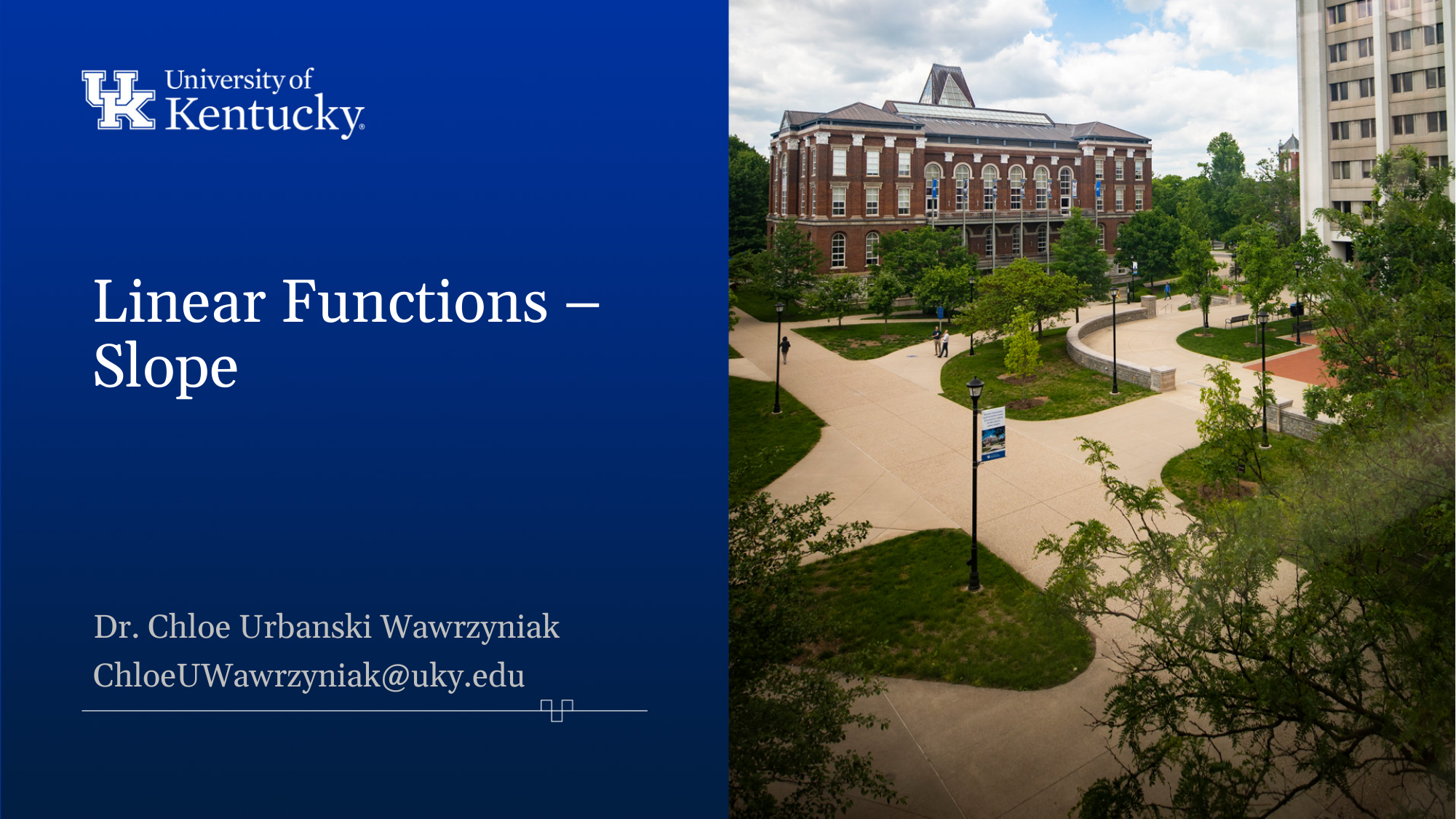

# Linear Functions – Slope
Dr. Chloe Urbanski Wawrzyniak
ChloeUWawrzyniak@uky.edu